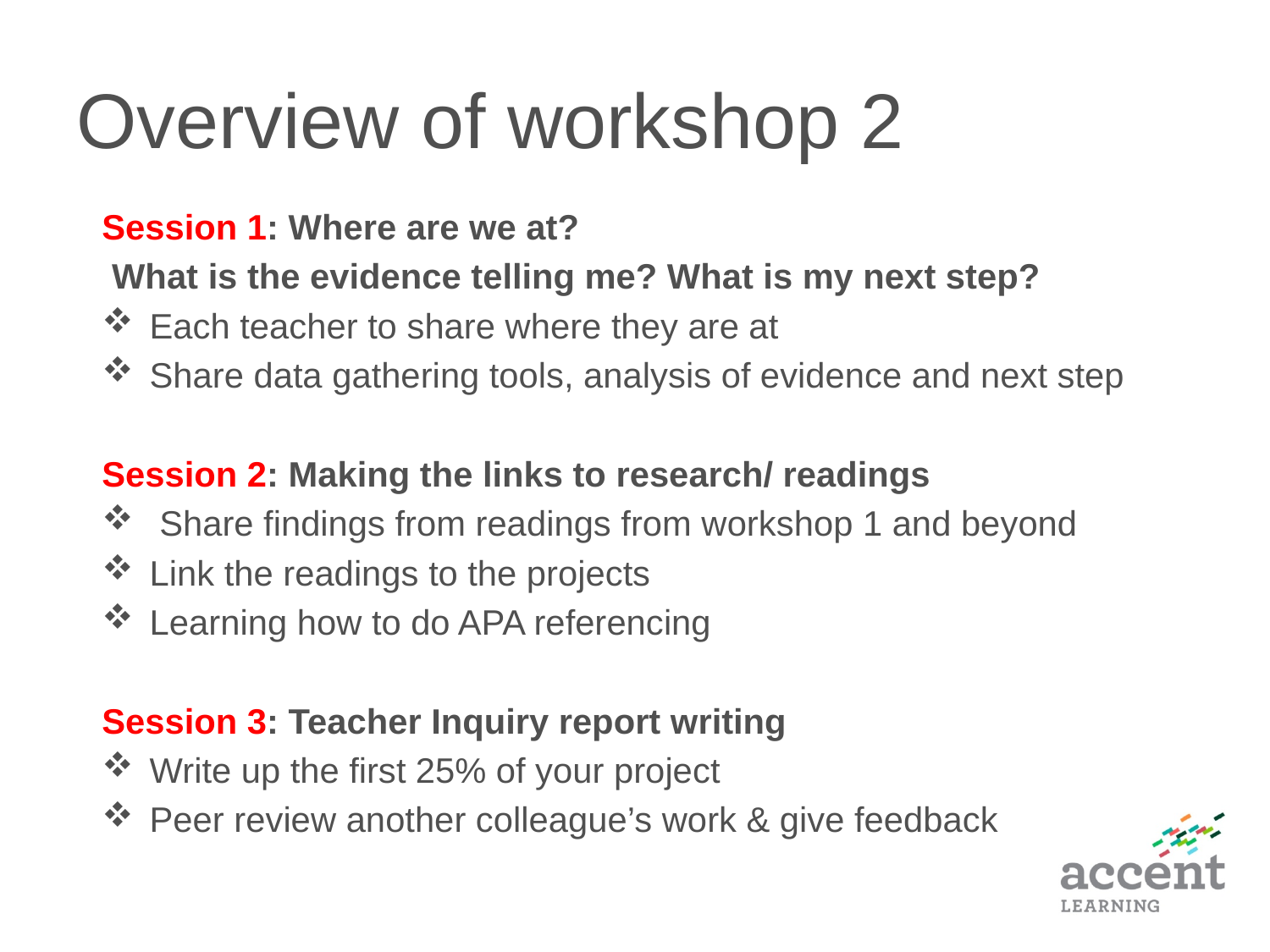

# Overview of workshop 2
Session 1: Where are we at?
 What is the evidence telling me? What is my next step?
Each teacher to share where they are at
Share data gathering tools, analysis of evidence and next step

Session 2: Making the links to research/ readings
 Share findings from readings from workshop 1 and beyond
Link the readings to the projects
Learning how to do APA referencing

Session 3: Teacher Inquiry report writing
Write up the first 25% of your project
Peer review another colleague’s work & give feedback